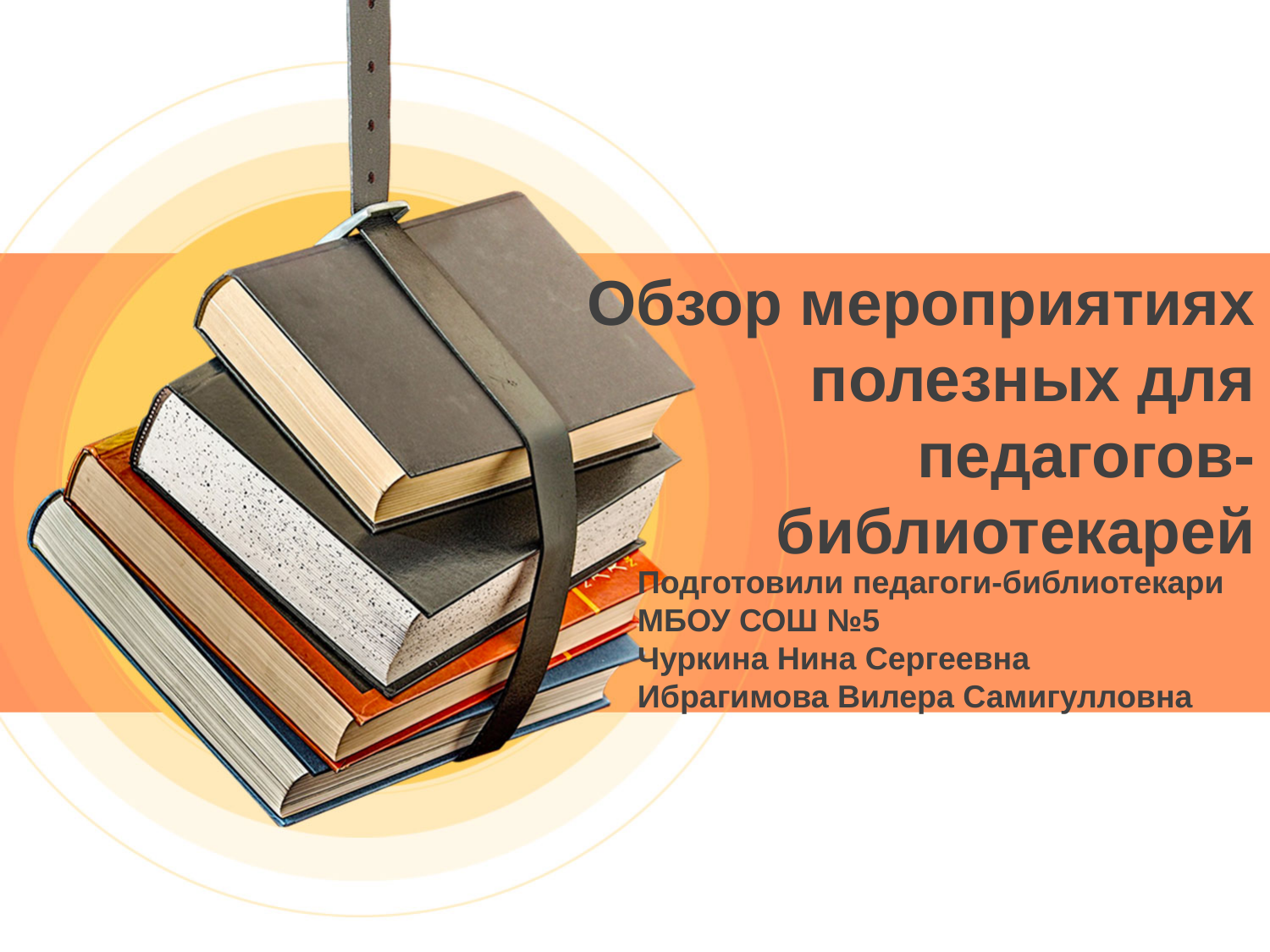

Обзор мероприятиях полезных для педагогов-библиотекарей
Подготовили педагоги-библиотекари МБОУ СОШ №5
Чуркина Нина Сергеевна
Ибрагимова Вилера Самигулловна